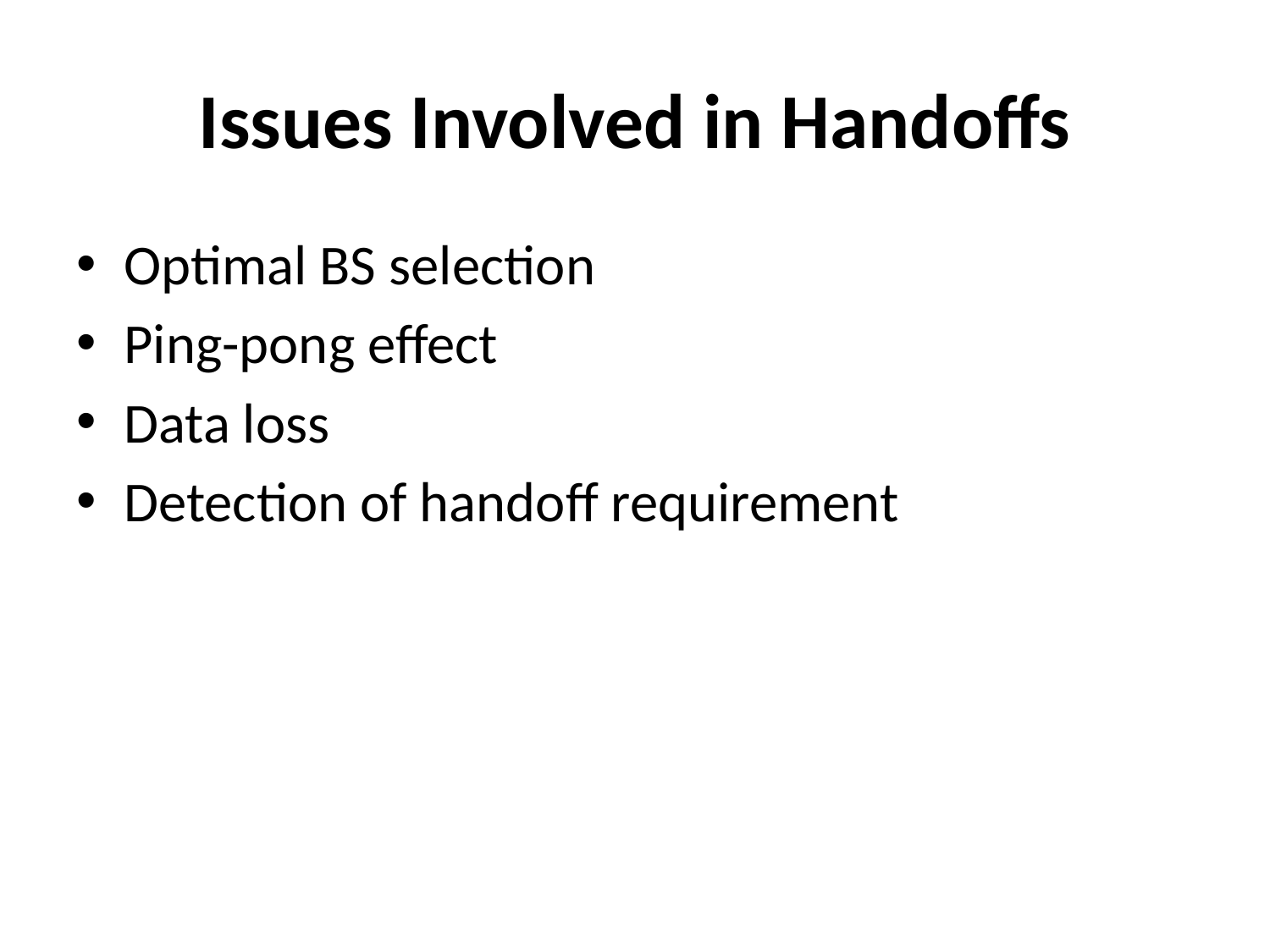

# Issues Involved in Handoffs
Optimal BS selection
Ping-pong effect
Data loss
Detection of handoff requirement